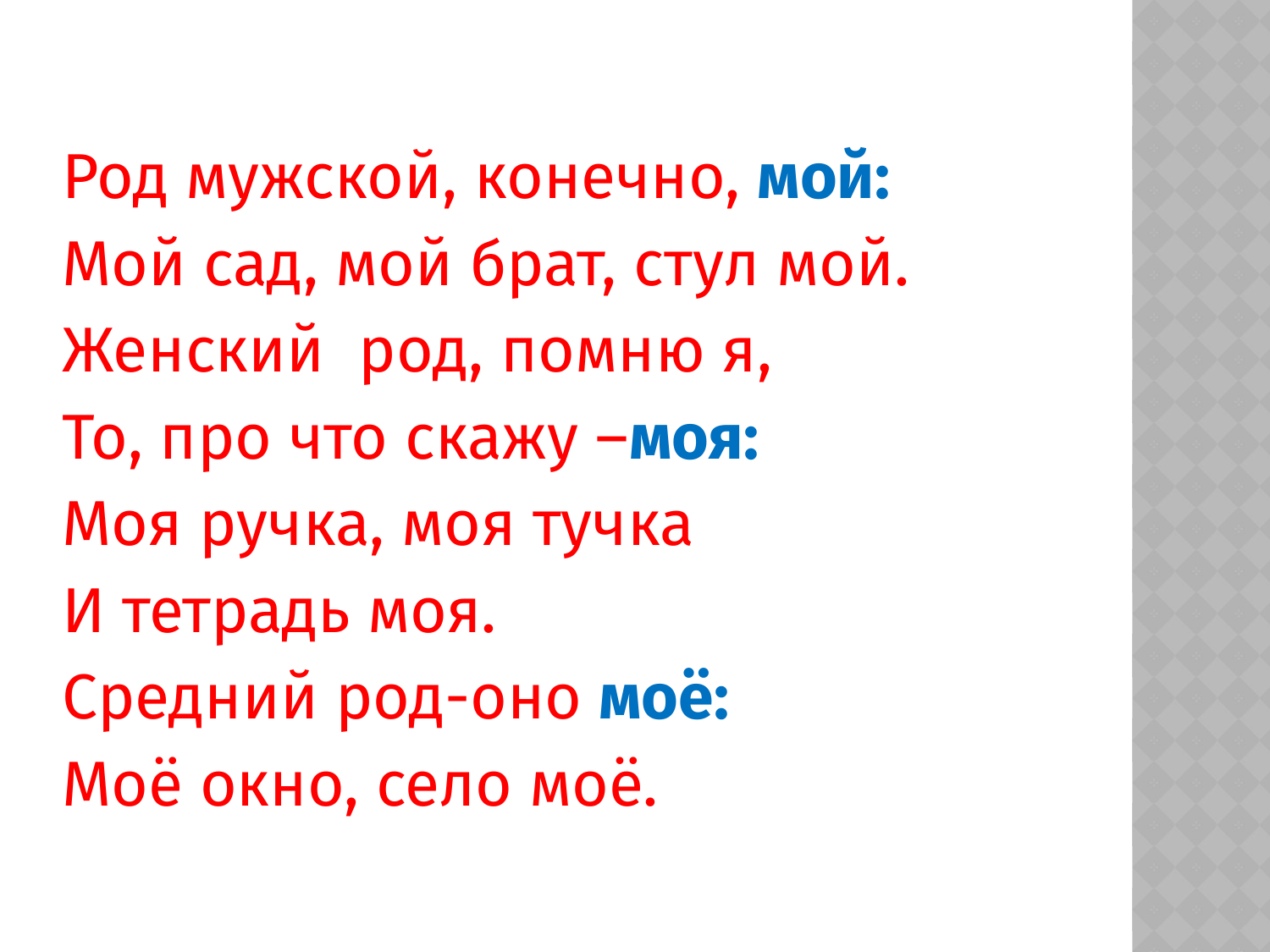

Род мужской, конечно, мой:
Мой сад, мой брат, стул мой.
Женский  род, помню я,
То, про что скажу –моя:
Моя ручка, моя тучка
И тетрадь моя.
Средний род-оно моё:
Моё окно, село моё.